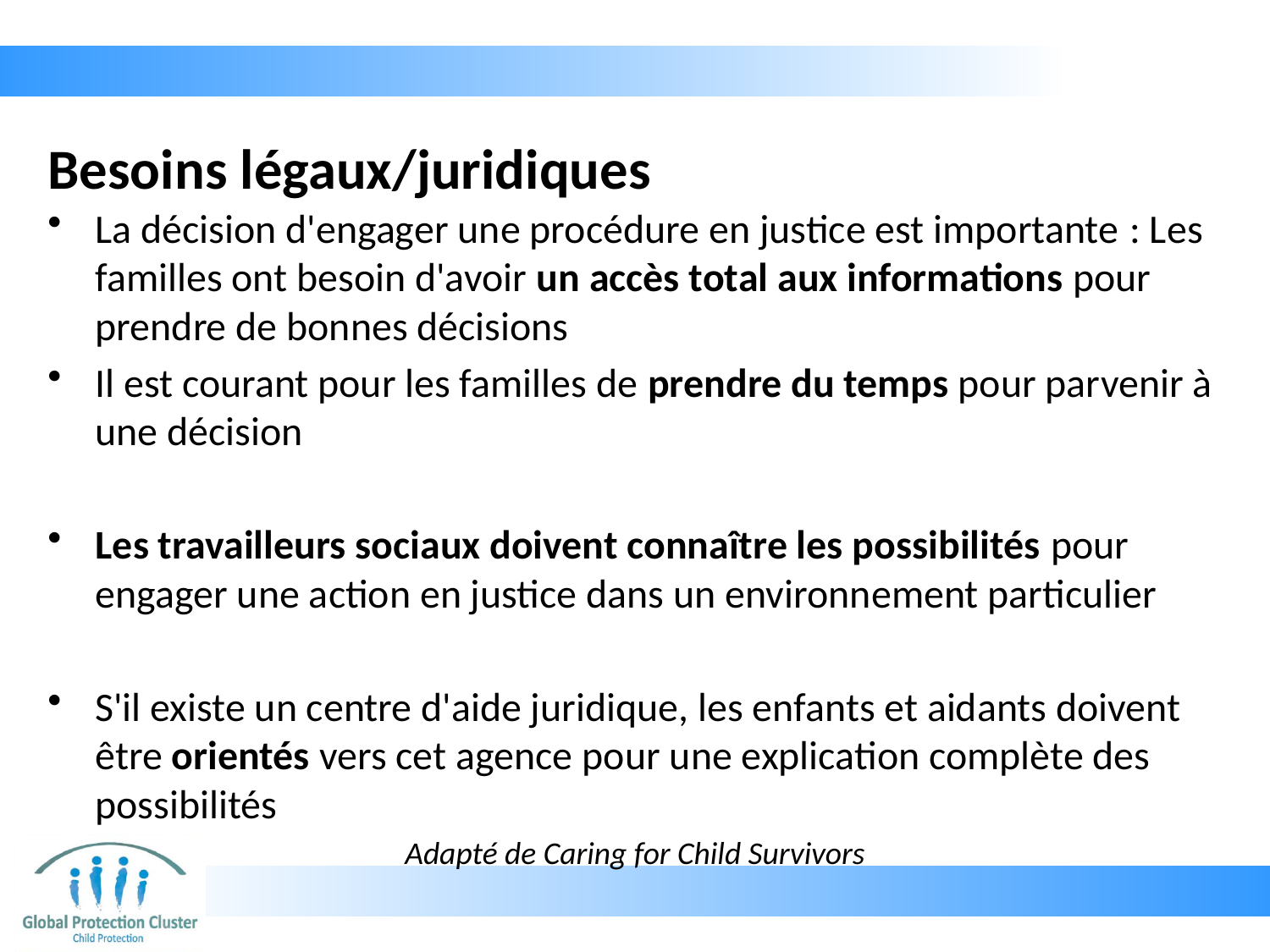

# Besoins légaux/juridiques
La décision d'engager une procédure en justice est importante : Les familles ont besoin d'avoir un accès total aux informations pour prendre de bonnes décisions
Il est courant pour les familles de prendre du temps pour parvenir à une décision

Les travailleurs sociaux doivent connaître les possibilités pour engager une action en justice dans un environnement particulier

S'il existe un centre d'aide juridique, les enfants et aidants doivent être orientés vers cet agence pour une explication complète des possibilités
Adapté de Caring for Child Survivors